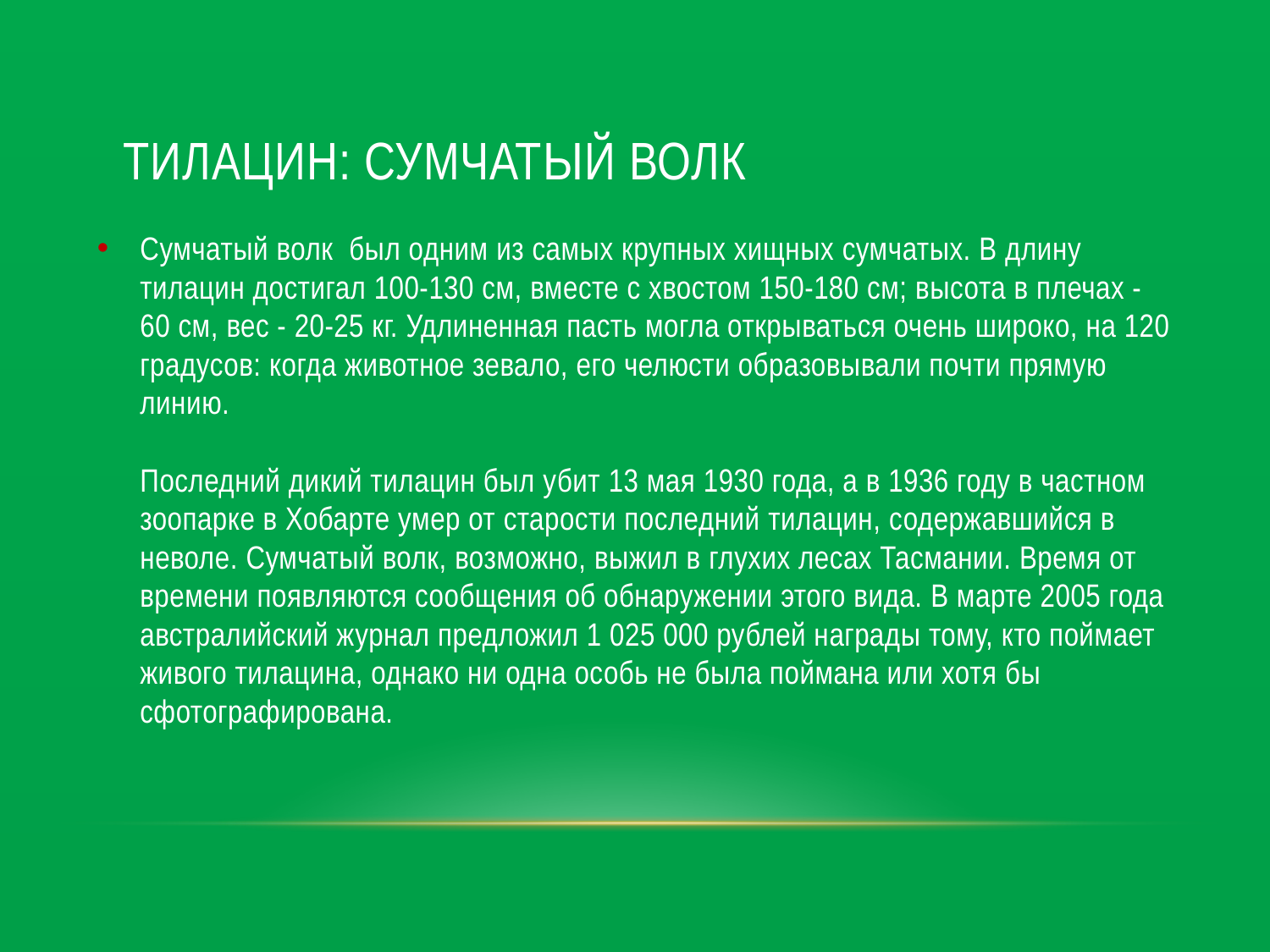

# тилацин: Сумчатый волк
Сумчатый волк  был одним из самых крупных хищных сумчатых. В длину тилацин достигал 100-130 см, вместе с хвостом 150-180 см; высота в плечах - 60 см, вес - 20-25 кг. Удлиненная пасть могла открываться очень широко, на 120 градусов: когда животное зевало, его челюсти образовывали почти прямую линию.
Последний дикий тилацин был убит 13 мая 1930 года, а в 1936 году в частном зоопарке в Хобарте умер от старости последний тилацин, содержавшийся в неволе. Сумчатый волк, возможно, выжил в глухих лесах Тасмании. Время от времени появляются сообщения об обнаружении этого вида. В марте 2005 года австралийский журнал предложил 1 025 000 рублей награды тому, кто поймает живого тилацина, однако ни одна особь не была поймана или хотя бы сфотографирована.